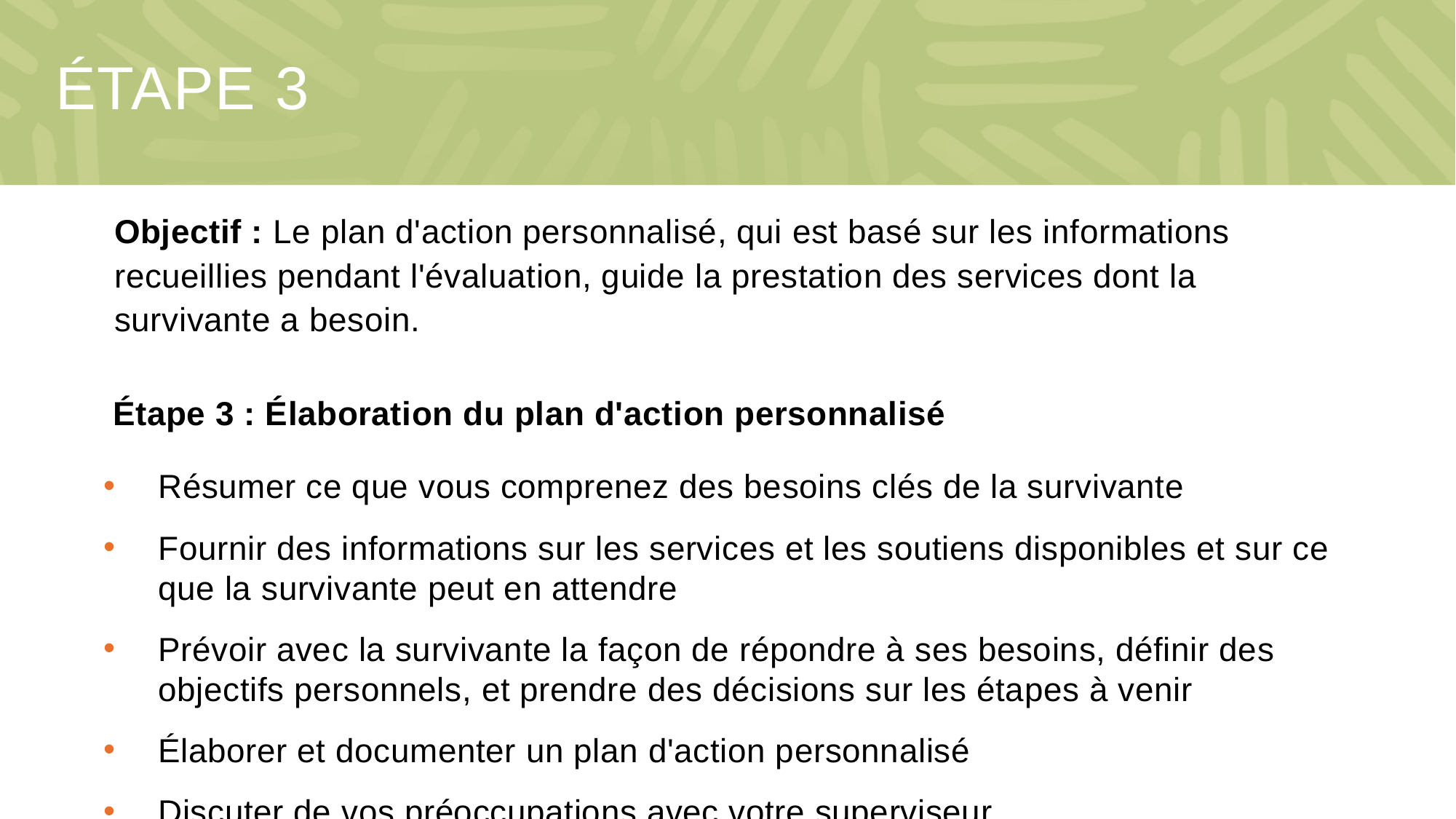

# Étape 3
Objectif : Le plan d'action personnalisé, qui est basé sur les informations recueillies pendant l'évaluation, guide la prestation des services dont la survivante a besoin.

Étape 3 : Élaboration du plan d'action personnalisé
Résumer ce que vous comprenez des besoins clés de la survivante
Fournir des informations sur les services et les soutiens disponibles et sur ce que la survivante peut en attendre
Prévoir avec la survivante la façon de répondre à ses besoins, définir des objectifs personnels, et prendre des décisions sur les étapes à venir
Élaborer et documenter un plan d'action personnalisé
Discuter de vos préoccupations avec votre superviseur